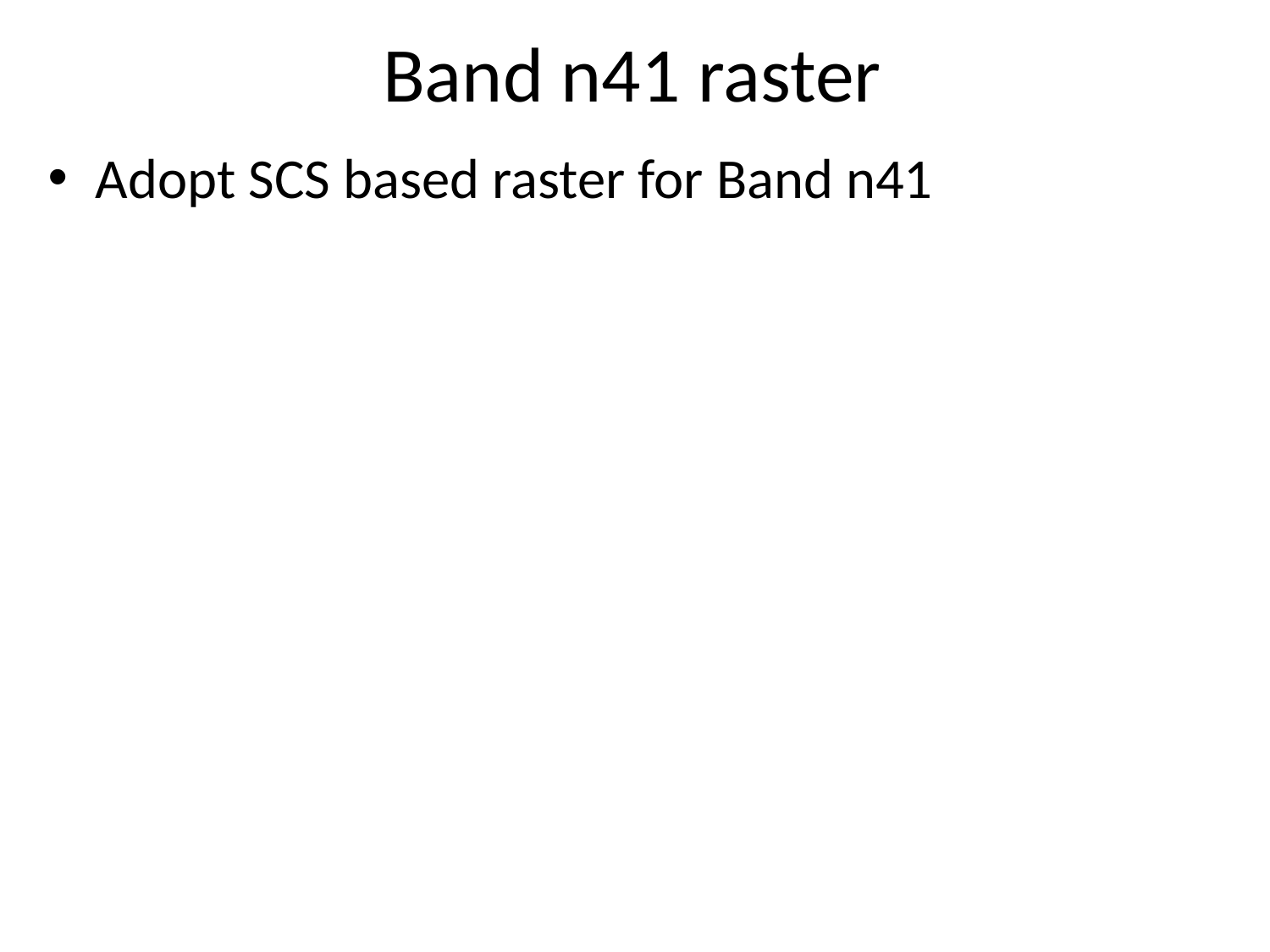

# Band n41 raster
Adopt SCS based raster for Band n41